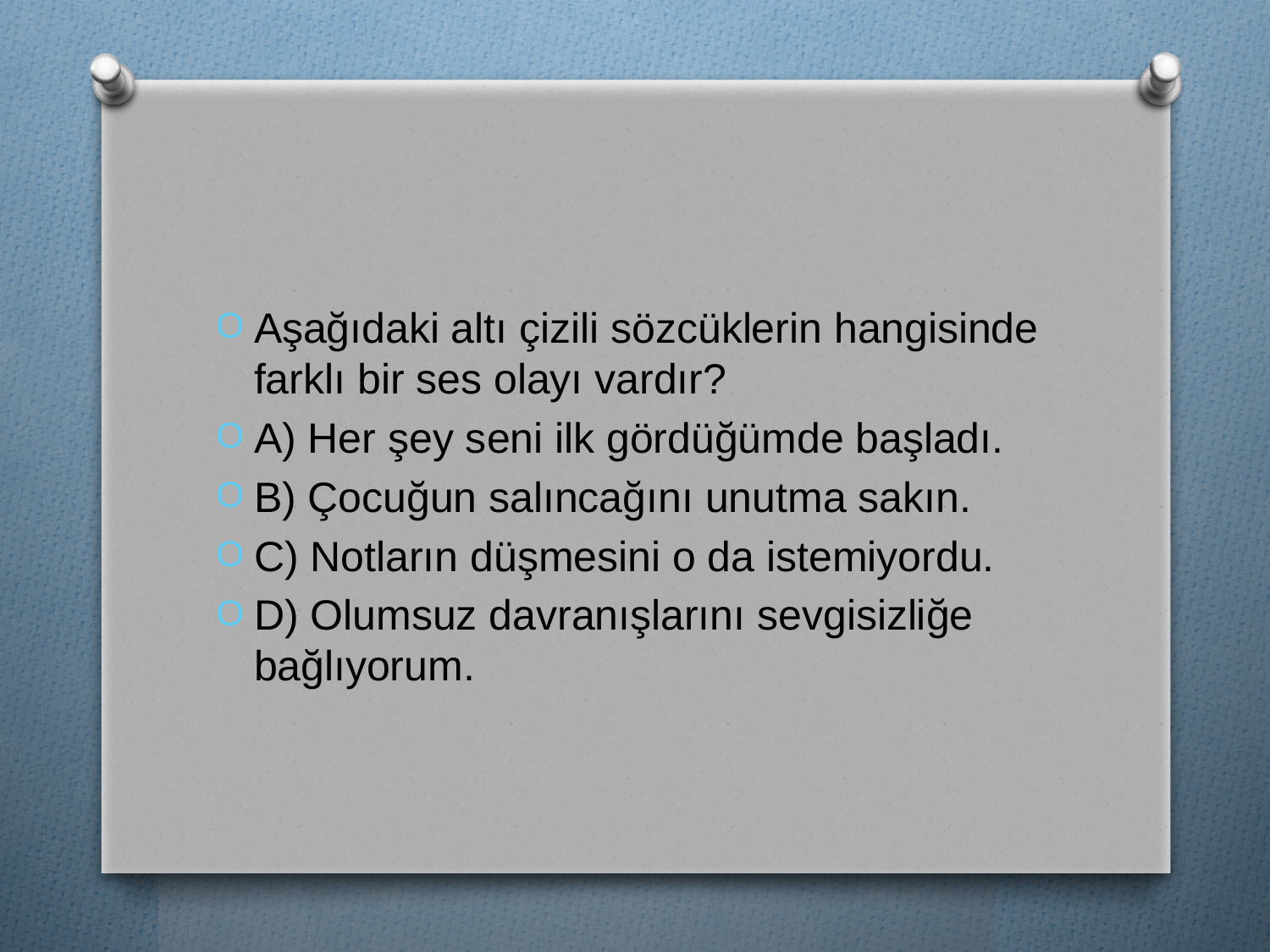

#
Aşağıdaki altı çizili sözcüklerin hangisinde farklı bir ses olayı vardır?
A) Her şey seni ilk gördüğümde başladı.
B) Çocuğun salıncağını unutma sakın.
C) Notların düşmesini o da istemiyordu.
D) Olumsuz davranışlarını sevgisizliğe bağlıyorum.